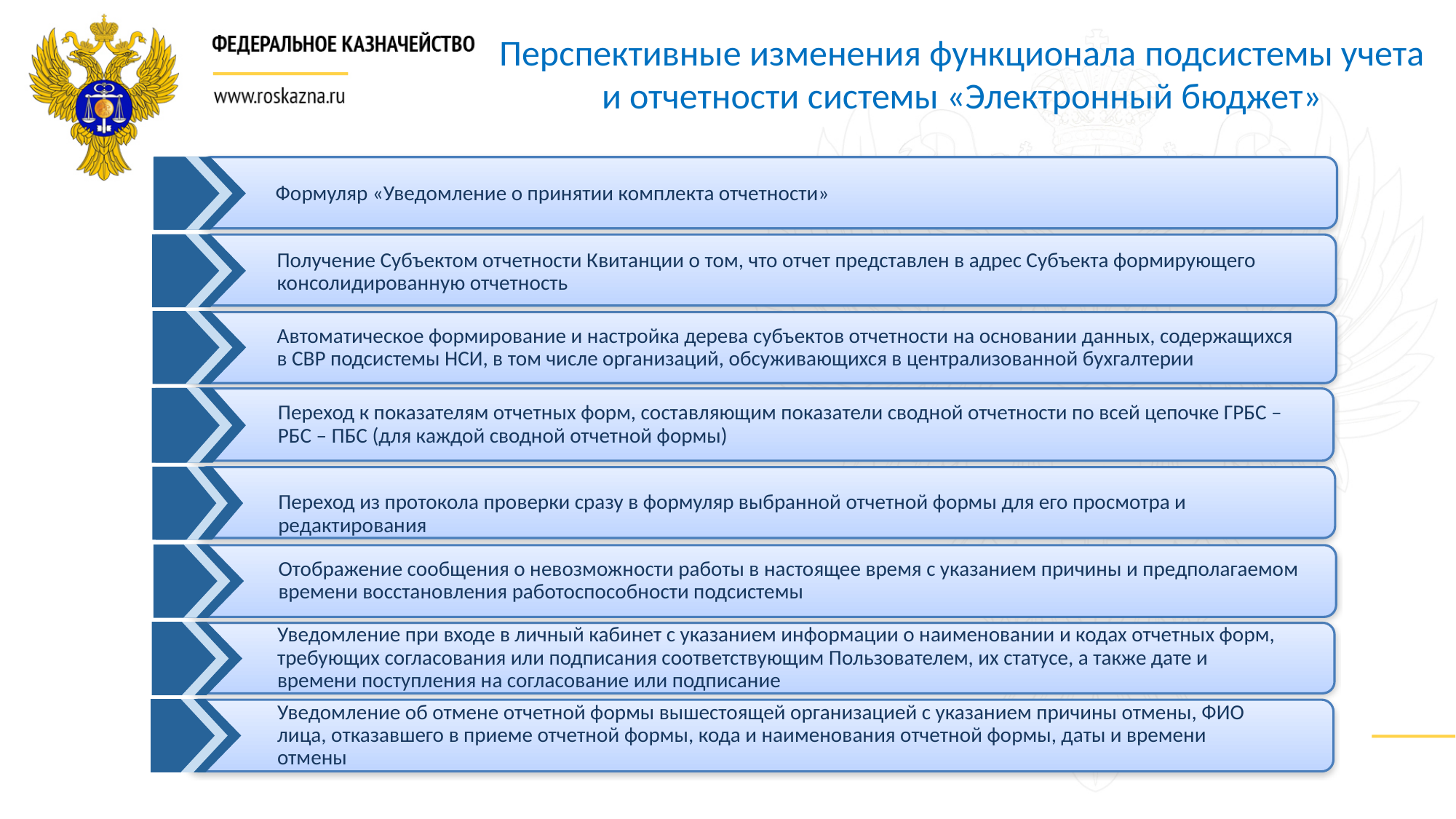

Перспективные изменения функционала подсистемы учета и отчетности системы «Электронный бюджет»

Формуляр «Уведомление о принятии комплекта отчетности»

Получение Субъектом отчетности Квитанции о том, что отчет представлен в адрес Субъекта формирующего консолидированную отчетность

Автоматическое формирование и настройка дерева субъектов отчетности на основании данных, содержащихся в СВР подсистемы НСИ, в том числе организаций, обсуживающихся в централизованной бухгалтерии

Переход к показателям отчетных форм, составляющим показатели сводной отчетности по всей цепочке ГРБС – РБС – ПБС (для каждой сводной отчетной формы)

Переход из протокола проверки сразу в формуляр выбранной отчетной формы для его просмотра и редактирования

Отображение сообщения о невозможности работы в настоящее время с указанием причины и предполагаемом времени восстановления работоспособности подсистемы
Уведомление при входе в личный кабинет с указанием информации о наименовании и кодах отчетных форм, требующих согласования или подписания соответствующим Пользователем, их статусе, а также дате и времени поступления на согласование или подписание

Уведомление об отмене отчетной формы вышестоящей организацией с указанием причины отмены, ФИО лица, отказавшего в приеме отчетной формы, кода и наименования отчетной формы, даты и времени отмены